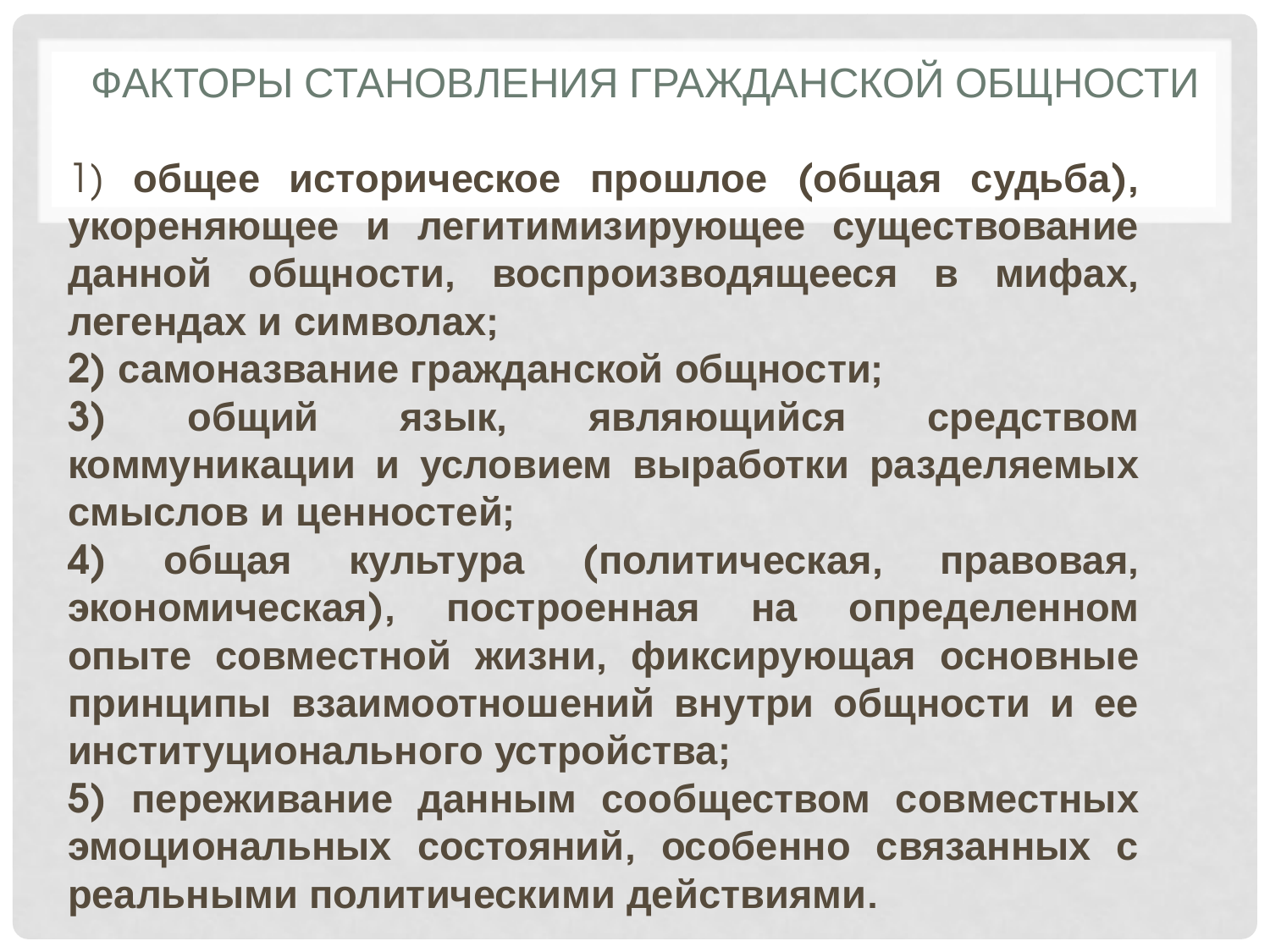

# Факторы становления гражданской общности
1) общее историческое прошлое (общая судьба), укореняющее и легитимизирующее существование данной общности, воспроизводящееся в мифах, легендах и символах;
2) самоназвание гражданской общности;
3) общий язык, являющийся средством коммуникации и условием выработки разделяемых смыслов и ценностей;
4) общая культура (политическая, правовая, экономическая), построенная на определенном опыте совместной жизни, фиксирующая основные принципы взаимоотношений внутри общности и ее институционального устройства;
5) переживание данным сообществом совместных эмоциональных состояний, особенно связанных с реальными политическими действиями.